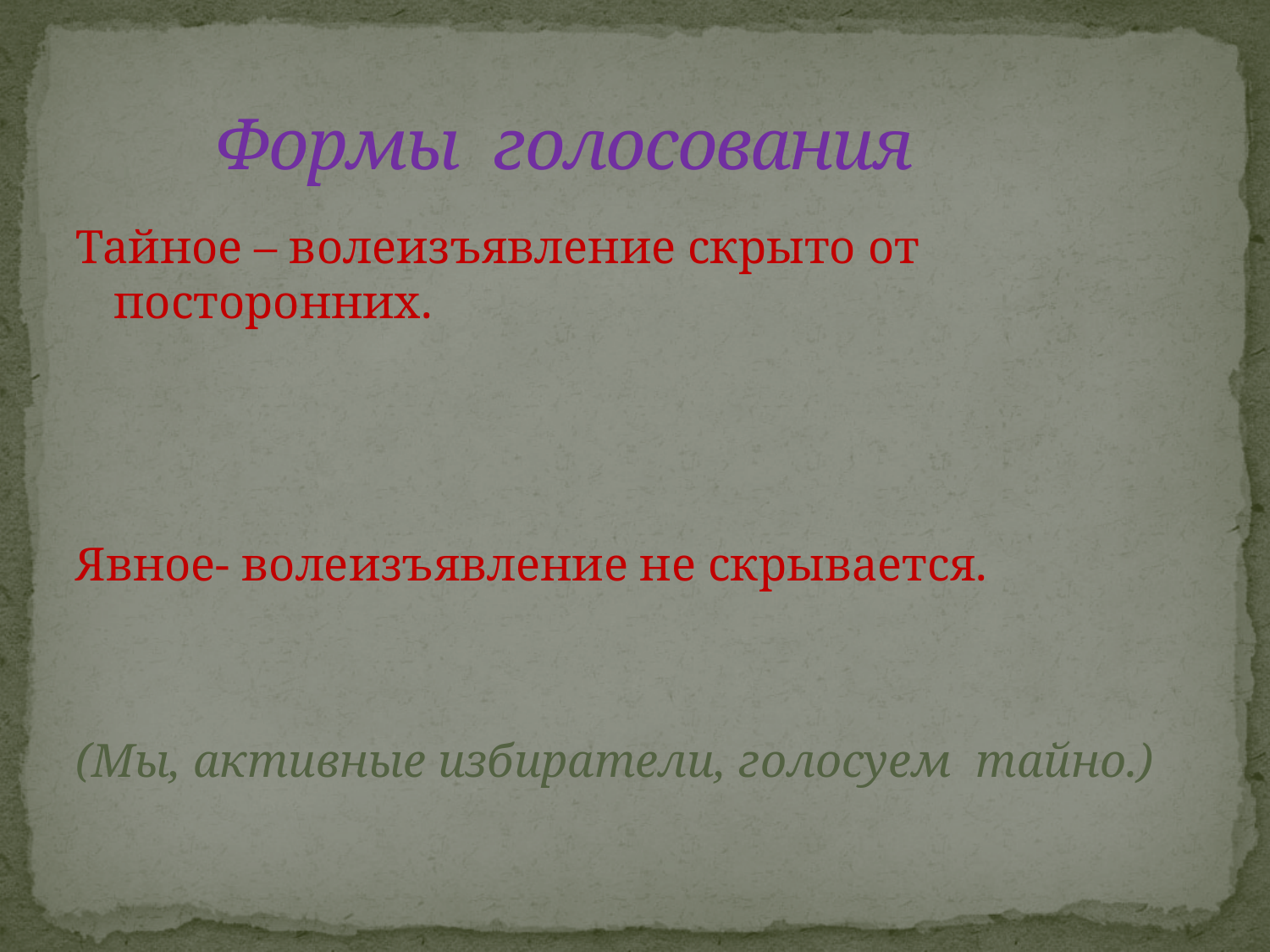

# Формы  голосования
Тайное – волеизъявление скрыто от посторонних.

Явное- волеизъявление не скрывается.

(Мы, активные избиратели, голосуем  тайно.)